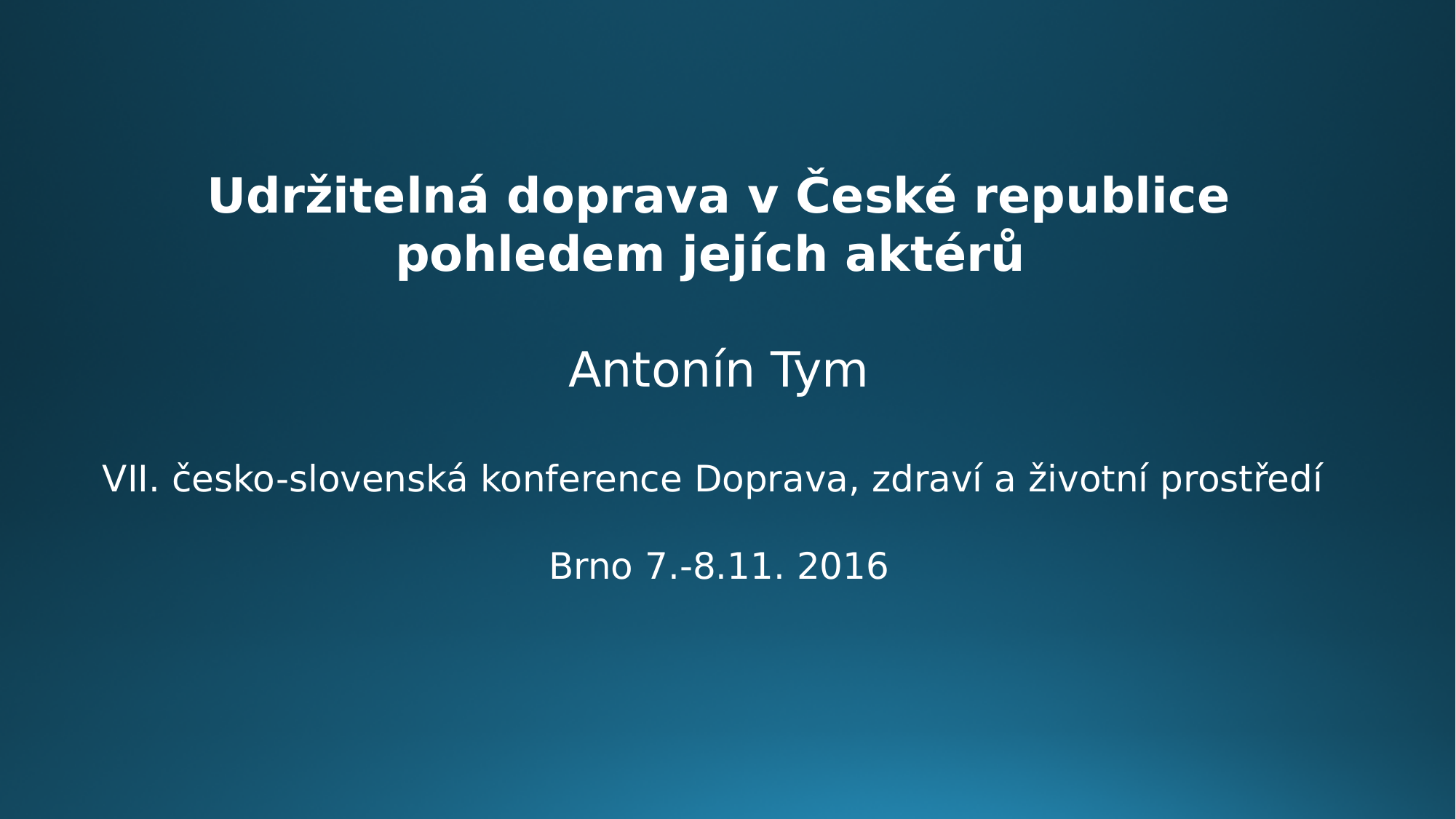

# Udržitelná doprava v České republice pohledem jejích aktérů Antonín Tym VII. česko-slovenská konference Doprava, zdraví a životní prostředí  Brno 7.-8.11. 2016